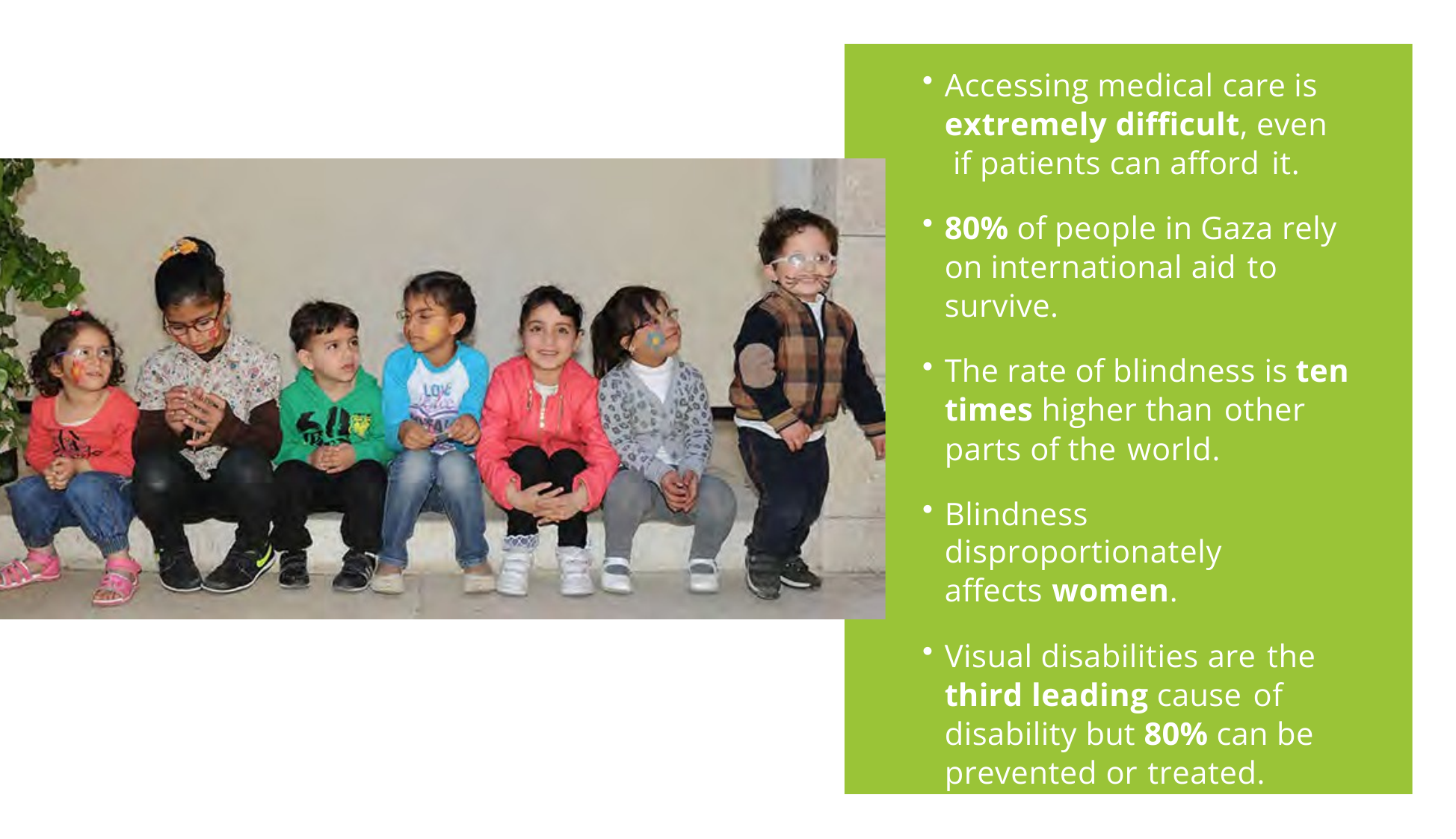

Accessing medical care is  extremely difficult, even  if patients can afford it.
80% of people in Gaza rely  on international aid to
survive.
The rate of blindness is ten  times higher than other
parts of the world.
Blindness disproportionately
affects women.
Visual disabilities are the
third leading cause of
disability but 80% can be  prevented or treated.